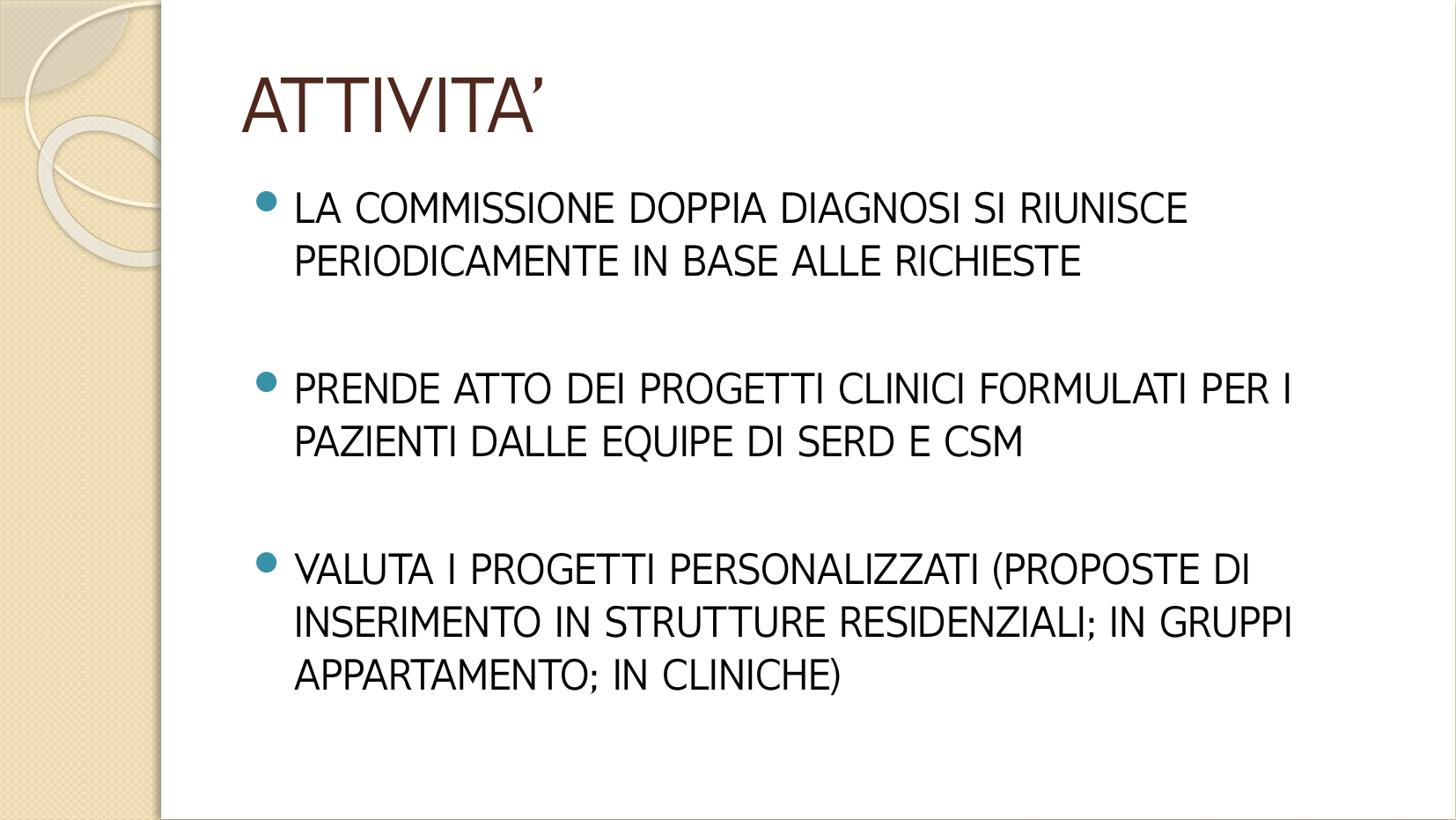

# ATTIVITA’
LA COMMISSIONE DOPPIA DIAGNOSI SI RIUNISCE PERIODICAMENTE IN BASE ALLE RICHIESTE

PRENDE ATTO DEI PROGETTI CLINICI FORMULATI PER I PAZIENTI DALLE EQUIPE DI SERD E CSM

VALUTA I PROGETTI PERSONALIZZATI (PROPOSTE DI INSERIMENTO IN STRUTTURE RESIDENZIALI; IN GRUPPI APPARTAMENTO; IN CLINICHE)